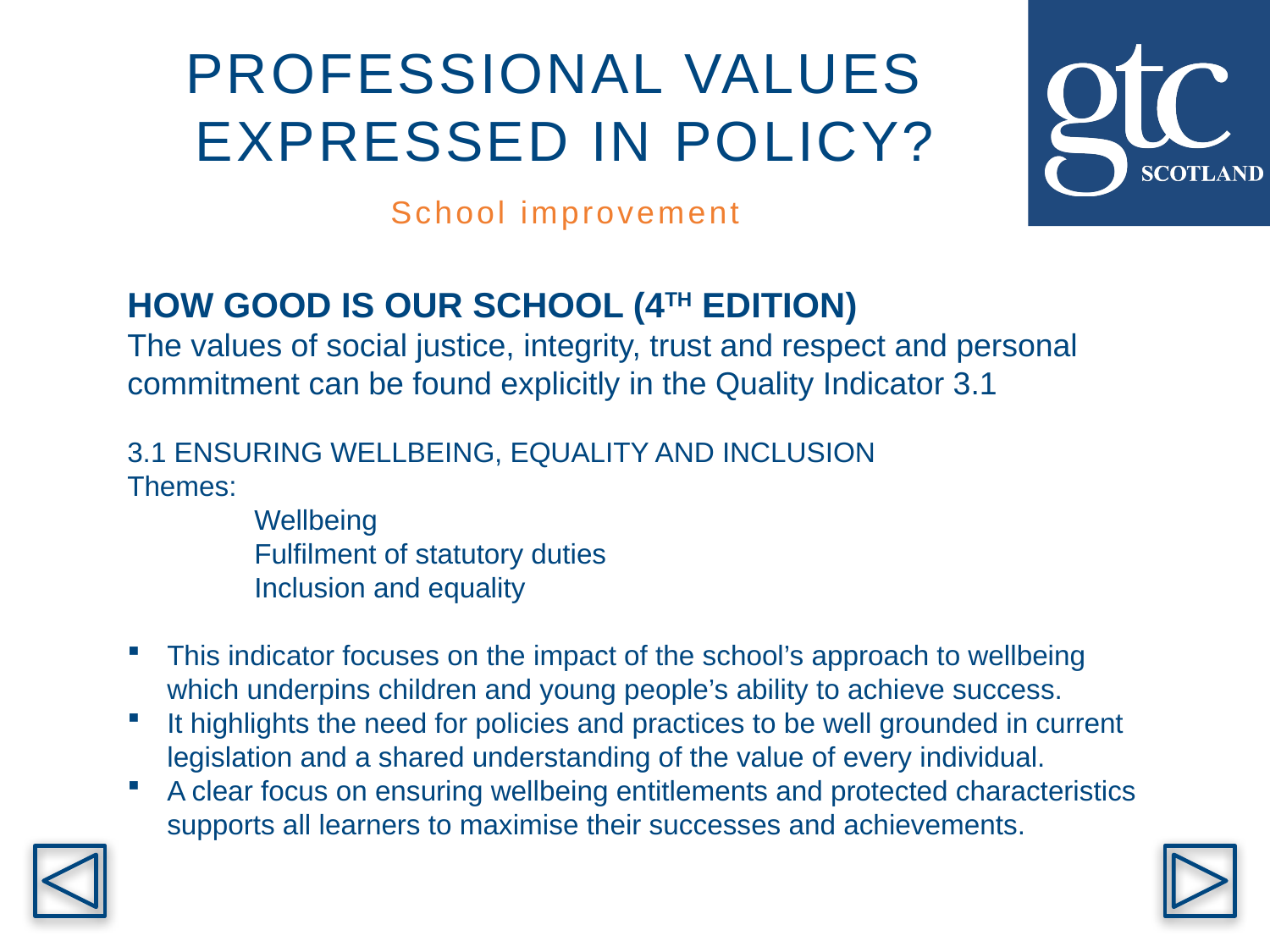

PROFESSIONAL VALUES
EXPRESSED IN POLICY?
School improvement
HOW GOOD IS OUR SCHOOL (4TH EDITION)
The values of social justice, integrity, trust and respect and personal
commitment can be found explicitly in the Quality Indicator 3.1

3.1 ENSURING WELLBEING, EQUALITY AND INCLUSION
Themes:
Wellbeing
Fulfilment of statutory duties
Inclusion and equality

This indicator focuses on the impact of the school’s approach to wellbeing
which underpins children and young people’s ability to achieve success.
It highlights the need for policies and practices to be well grounded in current legislation and a shared understanding of the value of every individual.
A clear focus on ensuring wellbeing entitlements and protected characteristics
supports all learners to maximise their successes and achievements.